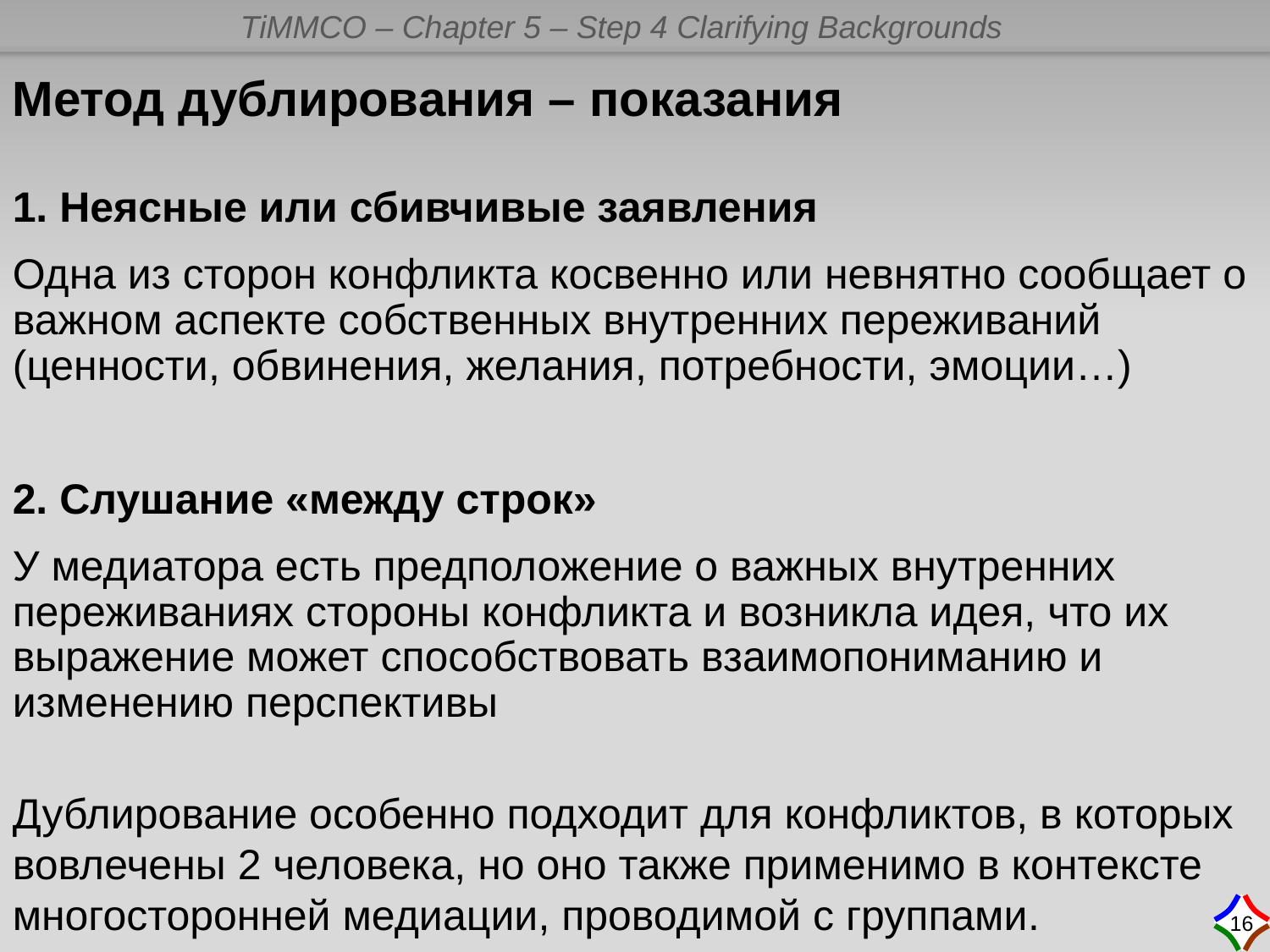

Метод дублирования – показания
1. Неясные или сбивчивые заявления
Одна из сторон конфликта косвенно или невнятно сообщает о важном аспекте собственных внутренних переживаний (ценности, обвинения, желания, потребности, эмоции…)

2. Слушание «между строк»
У медиатора есть предположение о важных внутренних переживаниях стороны конфликта и возникла идея, что их выражение может способствовать взаимопониманию и изменению перспективы
Дублирование особенно подходит для конфликтов, в которых вовлечены 2 человека, но оно также применимо в контексте многосторонней медиации, проводимой с группами.